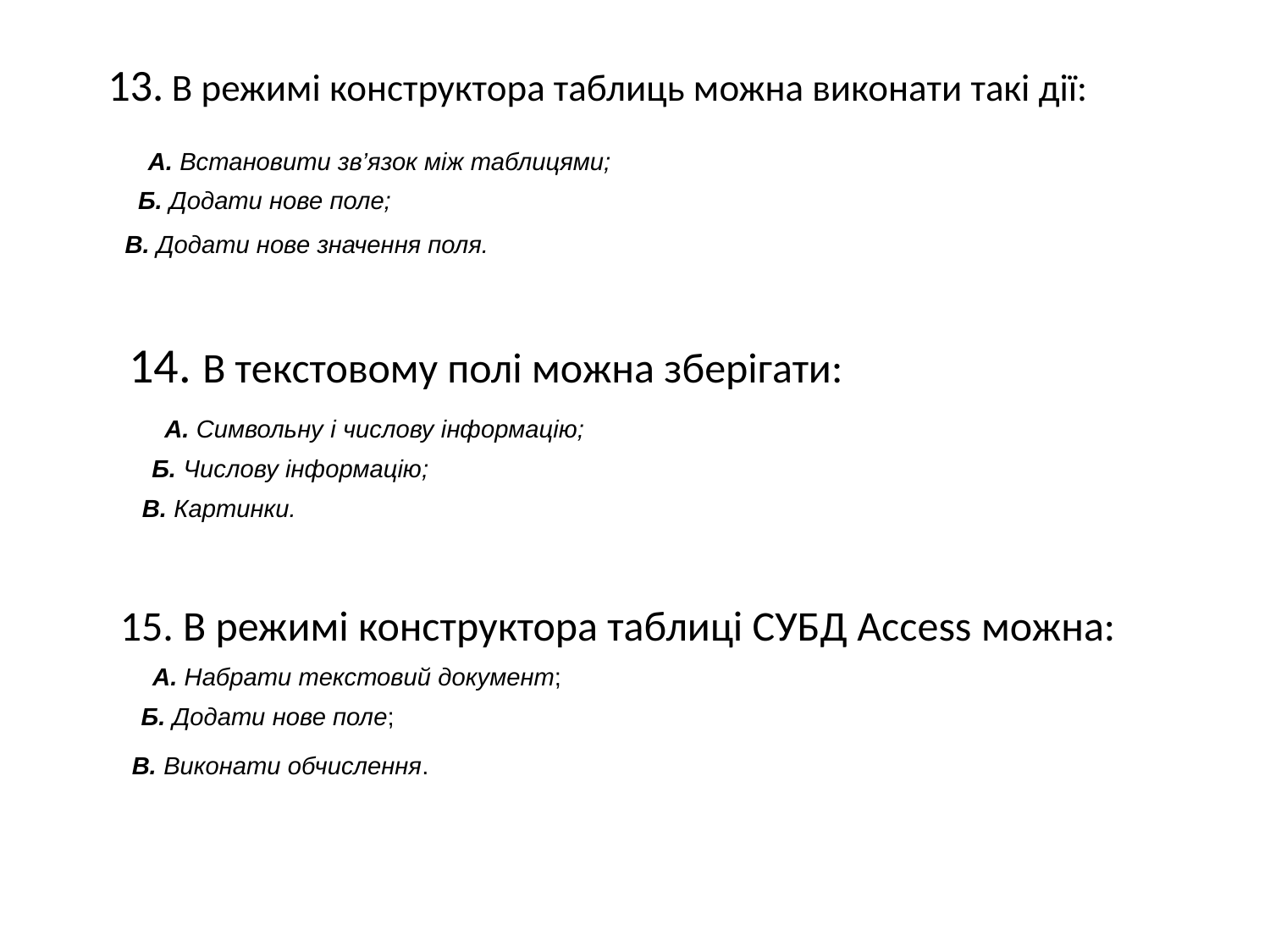

# 13. В режимі конструктора таблиць можна виконати такі дії:

     А. Встановити зв’язок між таблицями;
        Б. Додати нове поле;
      В. Додати нове значення поля.

   14. В текстовому полі можна зберігати:
         А. Символьну і числову інформацію;
Б. Числову інформацію;
В. Картинки.
   15. В режимі конструктора таблиці СУБД Access можна:
          А. Набрати текстовий документ;
       Б. Додати нове поле;
             В. Виконати обчислення.